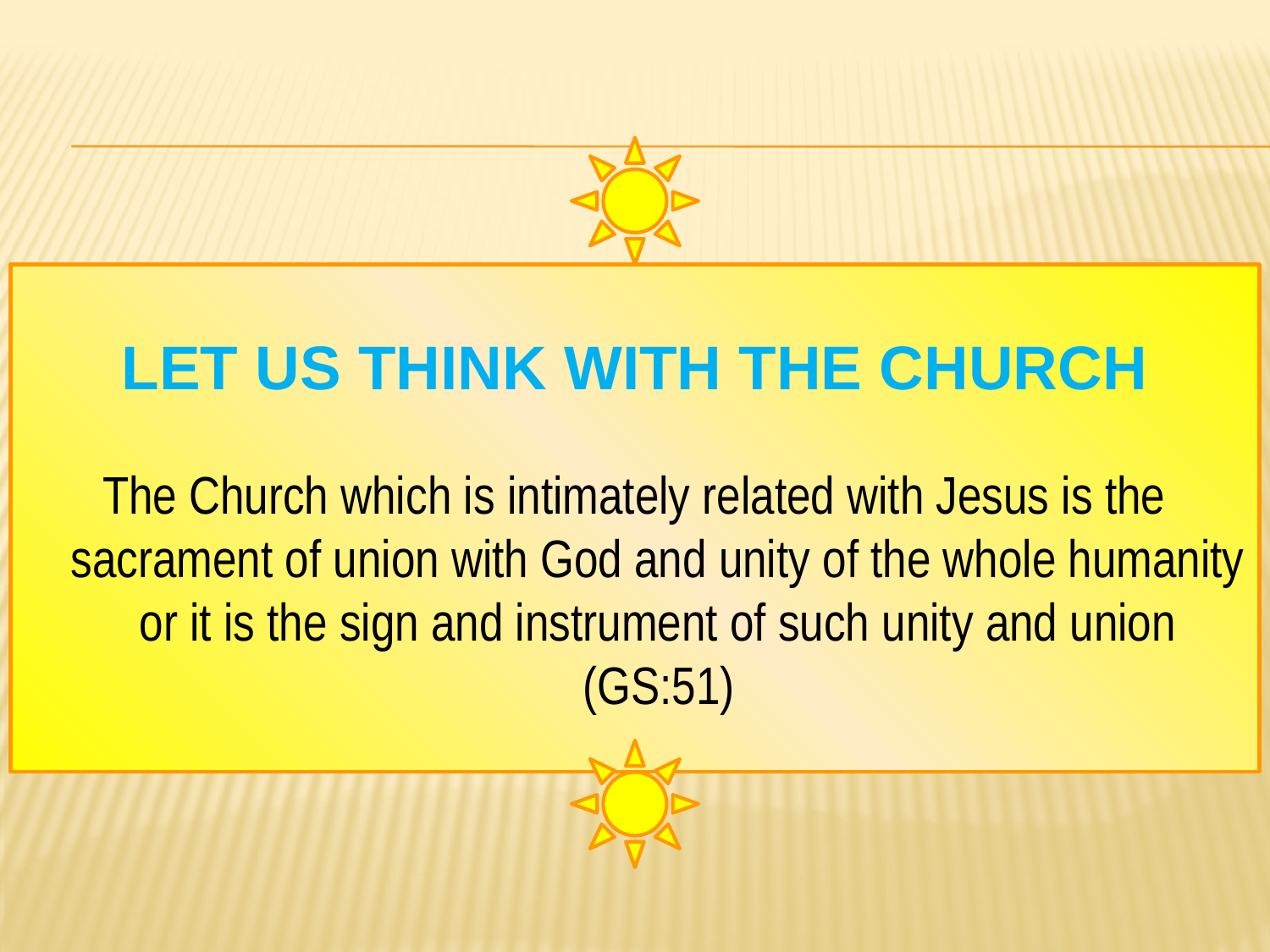

# Let us think with the Church
The Church which is intimately related with Jesus is the sacrament of union with God and unity of the whole humanity or it is the sign and instrument of such unity and union (GS:51)